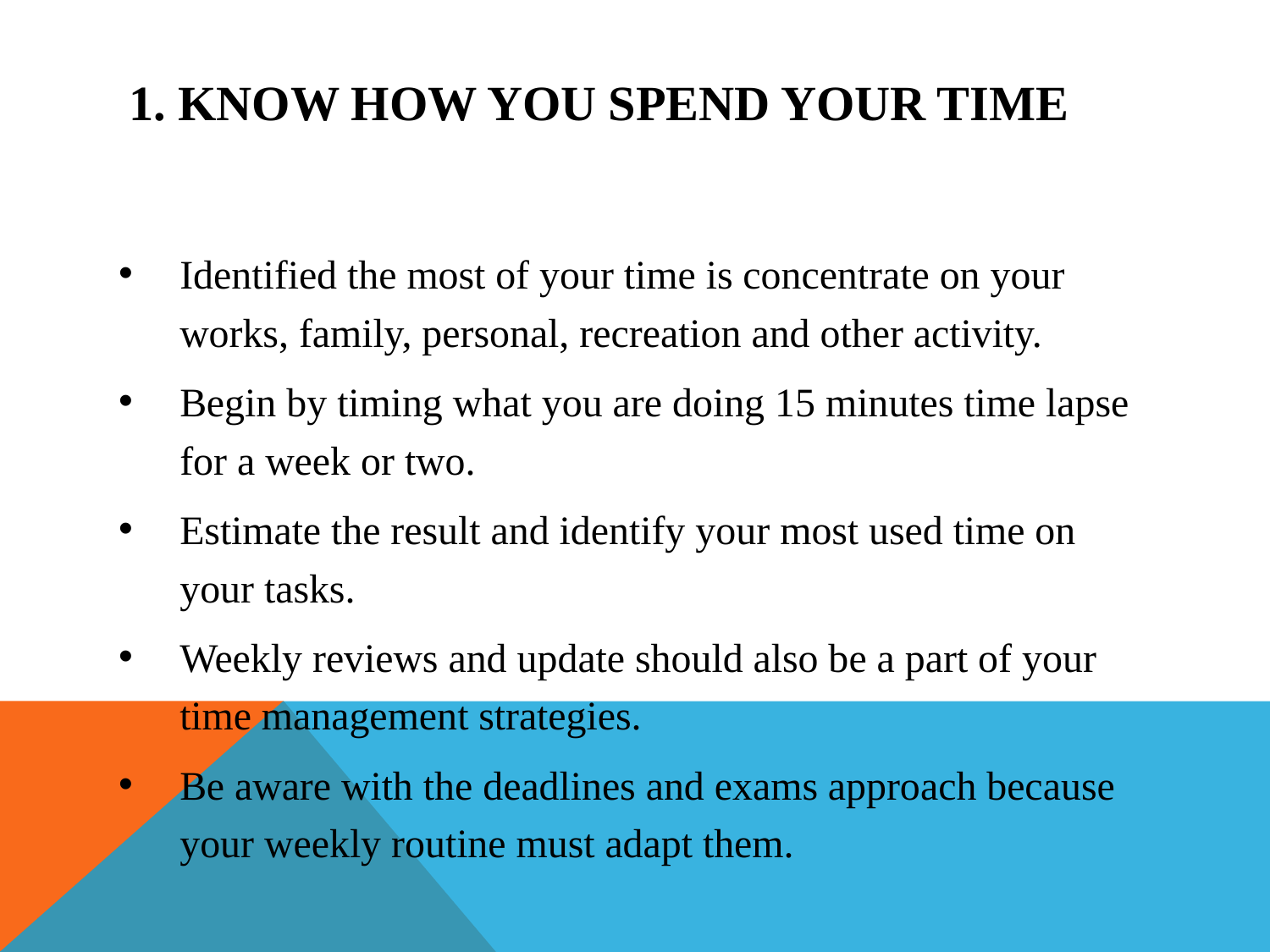

# 1. KNOW HOW YOU SPEND YOUR TIME
Identified the most of your time is concentrate on your works, family, personal, recreation and other activity.
Begin by timing what you are doing 15 minutes time lapse for a week or two.
Estimate the result and identify your most used time on your tasks.
Weekly reviews and update should also be a part of your time management strategies.
Be aware with the deadlines and exams approach because your weekly routine must adapt them.